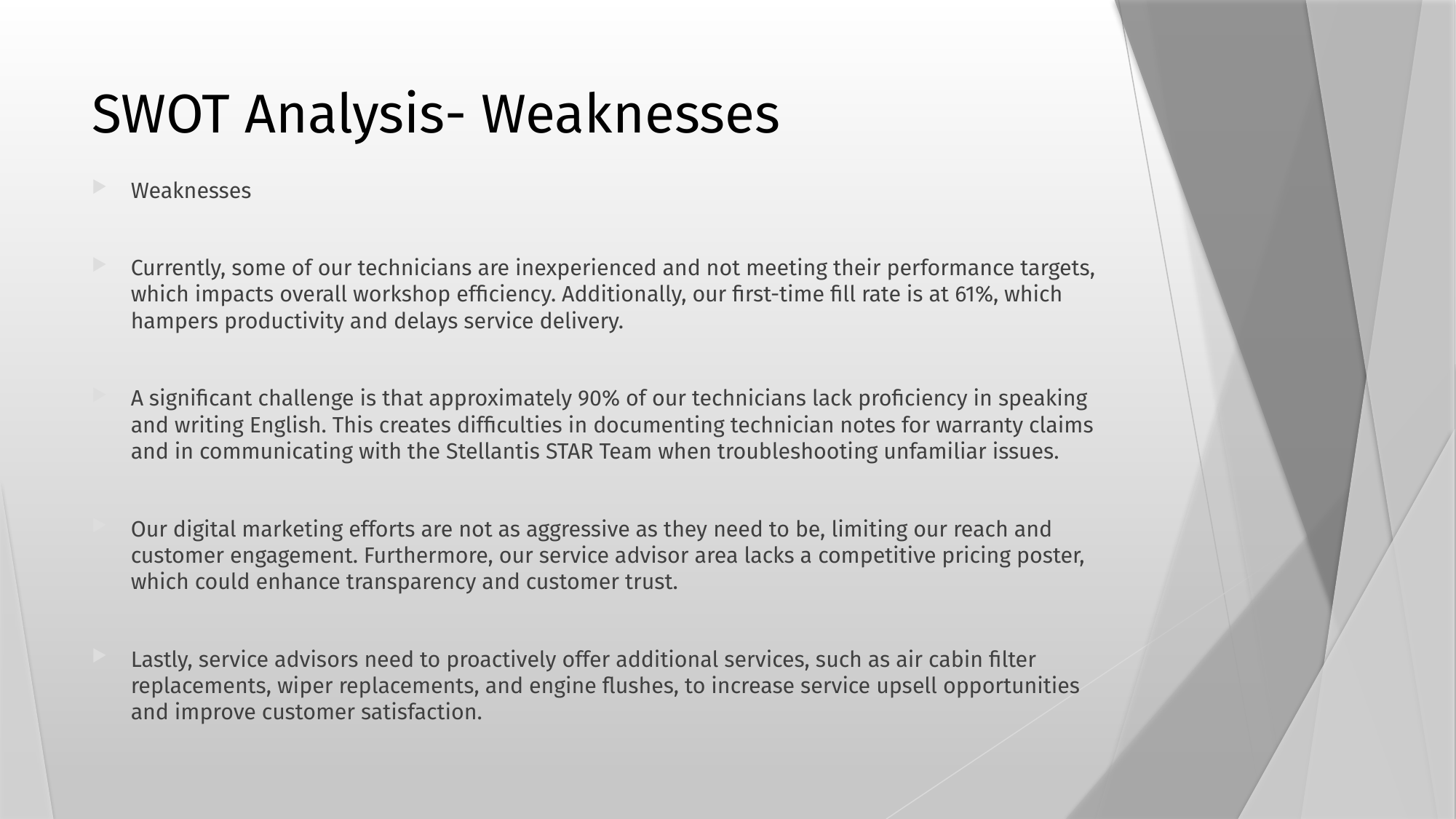

# SWOT Analysis- Weaknesses
Weaknesses

Currently, some of our technicians are inexperienced and not meeting their performance targets, which impacts overall workshop efficiency. Additionally, our first-time fill rate is at 61%, which hampers productivity and delays service delivery.

A significant challenge is that approximately 90% of our technicians lack proficiency in speaking and writing English. This creates difficulties in documenting technician notes for warranty claims and in communicating with the Stellantis STAR Team when troubleshooting unfamiliar issues.

Our digital marketing efforts are not as aggressive as they need to be, limiting our reach and customer engagement. Furthermore, our service advisor area lacks a competitive pricing poster, which could enhance transparency and customer trust.

Lastly, service advisors need to proactively offer additional services, such as air cabin filter replacements, wiper replacements, and engine flushes, to increase service upsell opportunities and improve customer satisfaction.